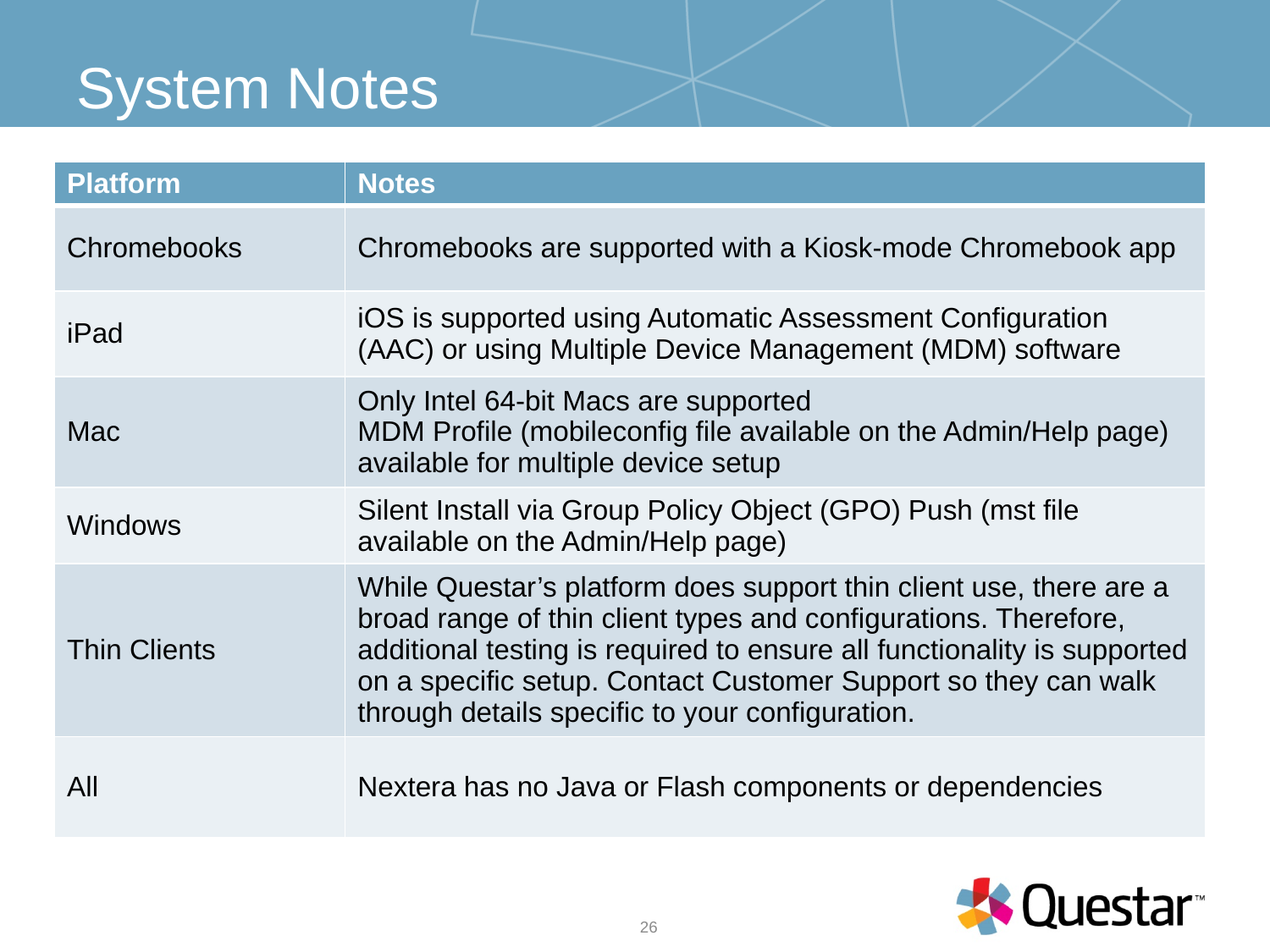

# System Notes
| Platform | Notes |
| --- | --- |
| Chromebooks | Chromebooks are supported with a Kiosk-mode Chromebook app |
| iPad | iOS is supported using Automatic Assessment Configuration (AAC) or using Multiple Device Management (MDM) software |
| Mac | Only Intel 64-bit Macs are supported MDM Profile (mobileconfig file available on the Admin/Help page) available for multiple device setup |
| Windows | Silent Install via Group Policy Object (GPO) Push (mst file available on the Admin/Help page) |
| Thin Clients | While Questar’s platform does support thin client use, there are a broad range of thin client types and configurations. Therefore, additional testing is required to ensure all functionality is supported on a specific setup. Contact Customer Support so they can walk through details specific to your configuration. |
| All | Nextera has no Java or Flash components or dependencies |
26